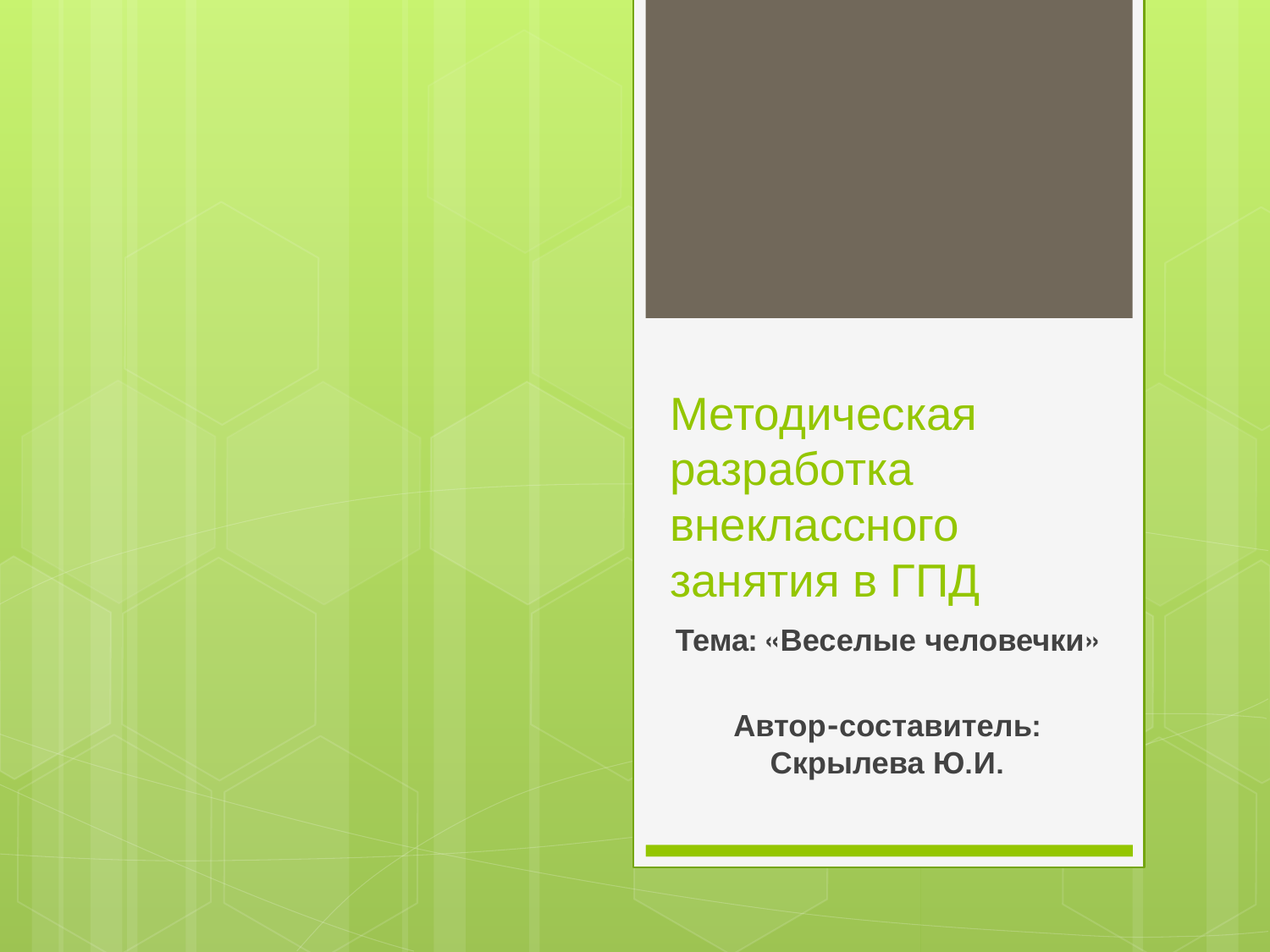

# Методическая разработка внеклассного занятия в ГПД
Тема: «Веселые человечки»

Автор-составитель: Скрылева Ю.И.